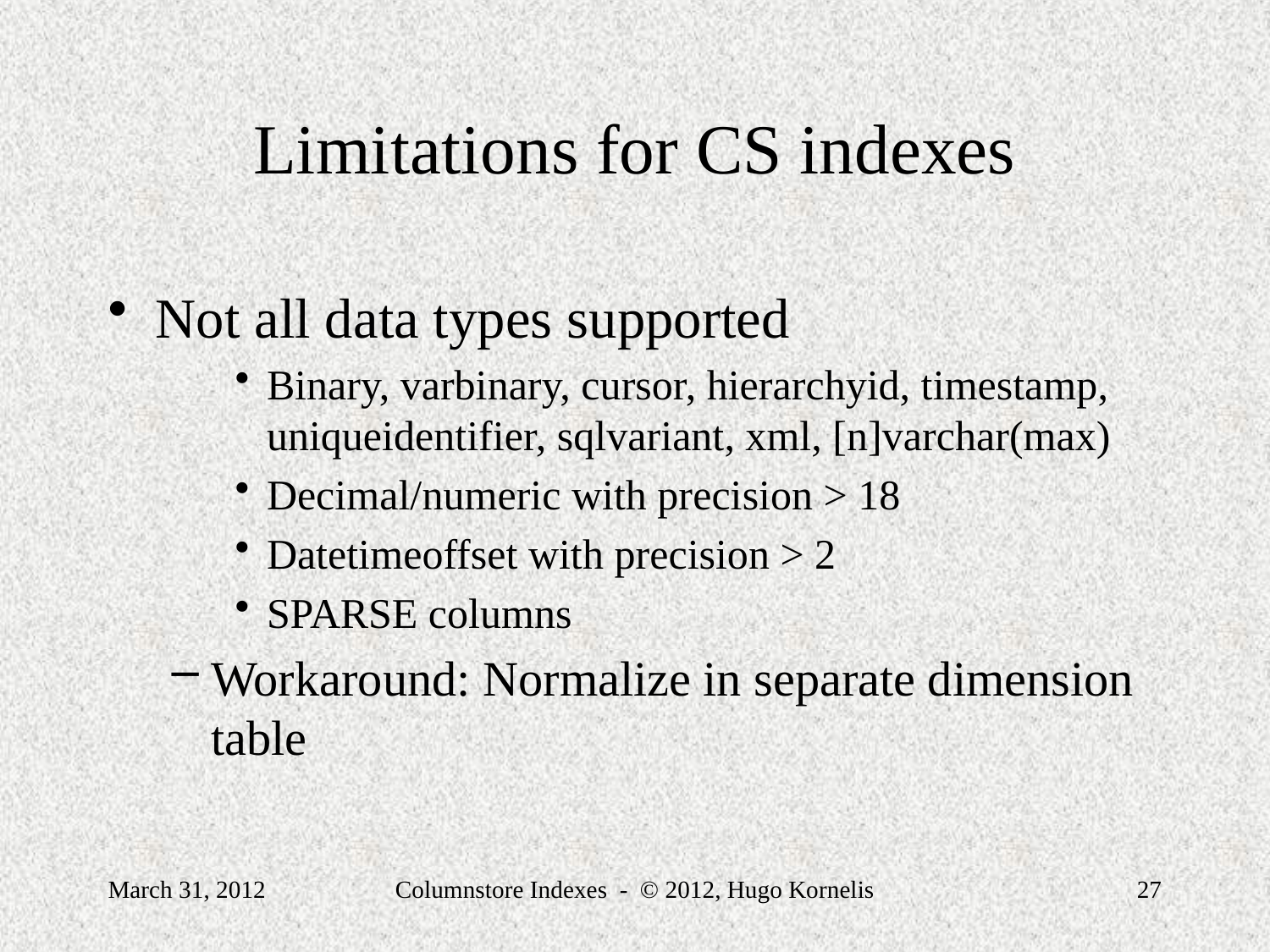

# Limitations for CS indexes
Not all data types supported
Binary, varbinary, cursor, hierarchyid, timestamp, uniqueidentifier, sqlvariant, xml, [n]varchar(max)
Decimal/numeric with precision > 18
Datetimeoffset with precision > 2
SPARSE columns
Workaround: Normalize in separate dimension table
March 31, 2012
Columnstore Indexes  -  © 2012, Hugo Kornelis
27